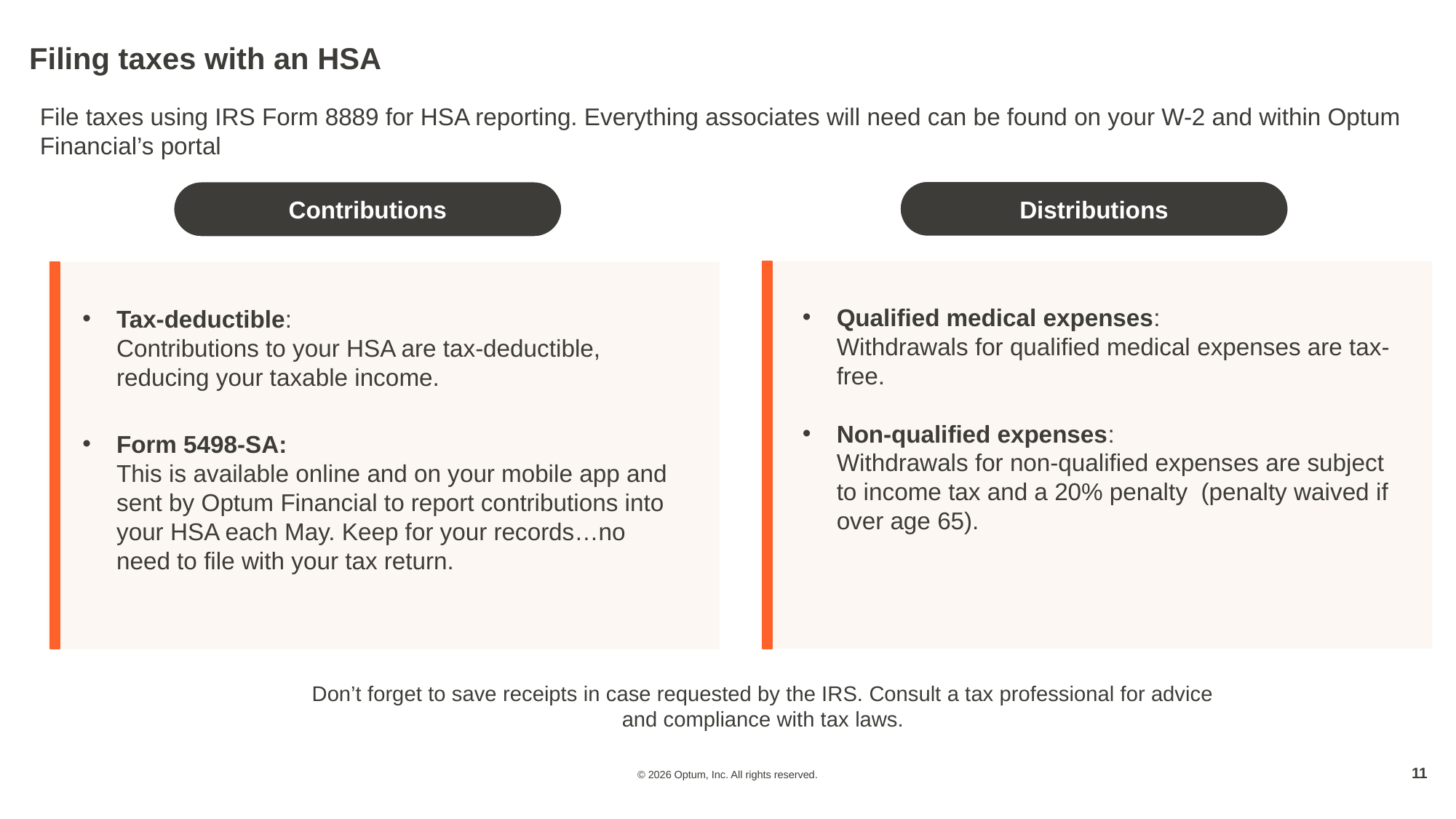

# Filing taxes with an HSA
File taxes using IRS Form 8889 for HSA reporting. Everything associates will need can be found on your W-2 and within Optum Financial’s portal
Distributions
Contributions

Tax-deductible:
Contributions to your HSA are tax-deductible, reducing your taxable income.
Form 5498-SA:
This is available online and on your mobile app and sent by Optum Financial to report contributions into your HSA each May. Keep for your records…no need to file with your tax return.

Qualified medical expenses:
Withdrawals for qualified medical expenses are tax-free.
Non-qualified expenses:
Withdrawals for non-qualified expenses are subject to income tax and a 20% penalty  (penalty waived if over age 65).

Don’t forget to save receipts in case requested by the IRS. Consult a tax professional for advice and compliance with tax laws.